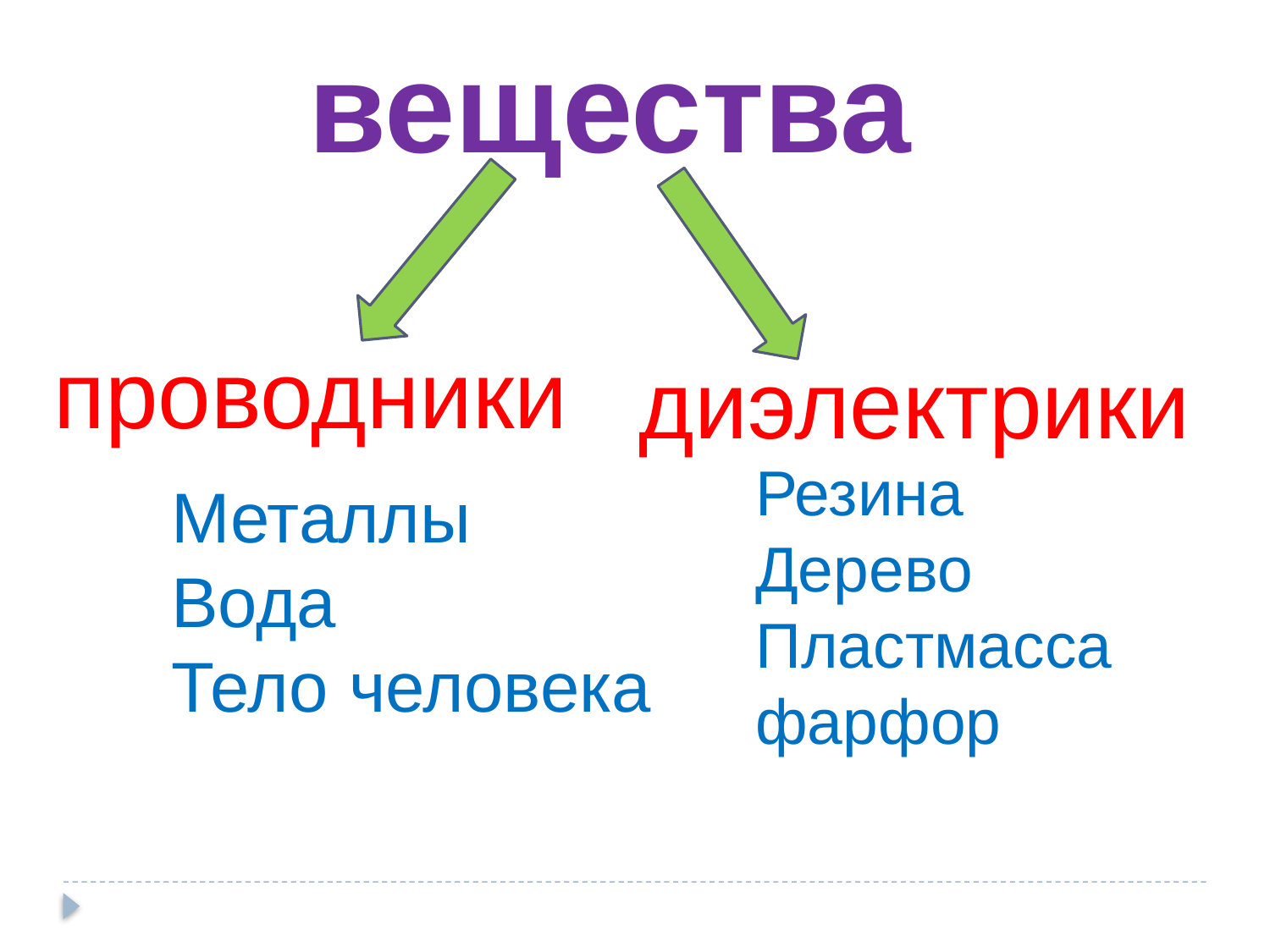

вещества

проводники
диэлектрики
Резина
Дерево
Пластмасса
фарфор
Металлы
Вода
Тело человека